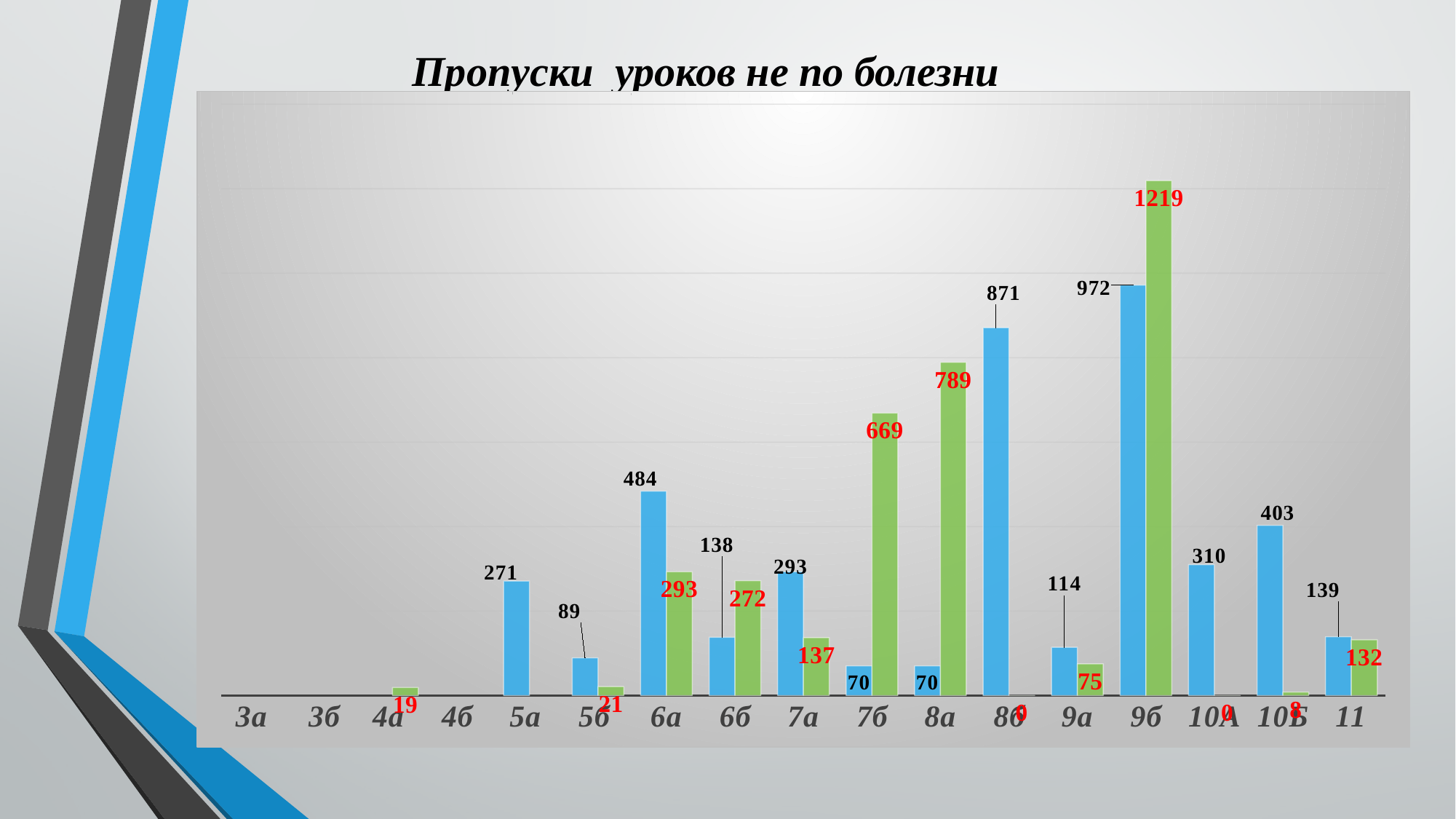

Пропуски  уроков не по болезни

### Chart

| Category | Столбец3 | 2017 |
|---|---|---|
| 3а  | None | None |
| 3б | None | None |
| 4а  | None | 19.0 |
| 4б  | None | None |
| 5а  | 271.0 | None |
| 5б  | 89.0 | 21.0 |
| 6а | 484.0 | 293.0 |
| 6б | 138.0 | 272.0 |
| 7а | 293.0 | 137.0 |
| 7б | 70.0 | 669.0 |
| 8а | 70.0 | 789.0 |
| 8б | 871.0 | 0.0 |
| 9а | 114.0 | 75.0 |
| 9б | 972.0 | 1219.0 |
| 10А | 310.0 | 0.0 |
| 10Б | 403.0 | 8.0 |
| 11 | 139.0 | 132.0 |